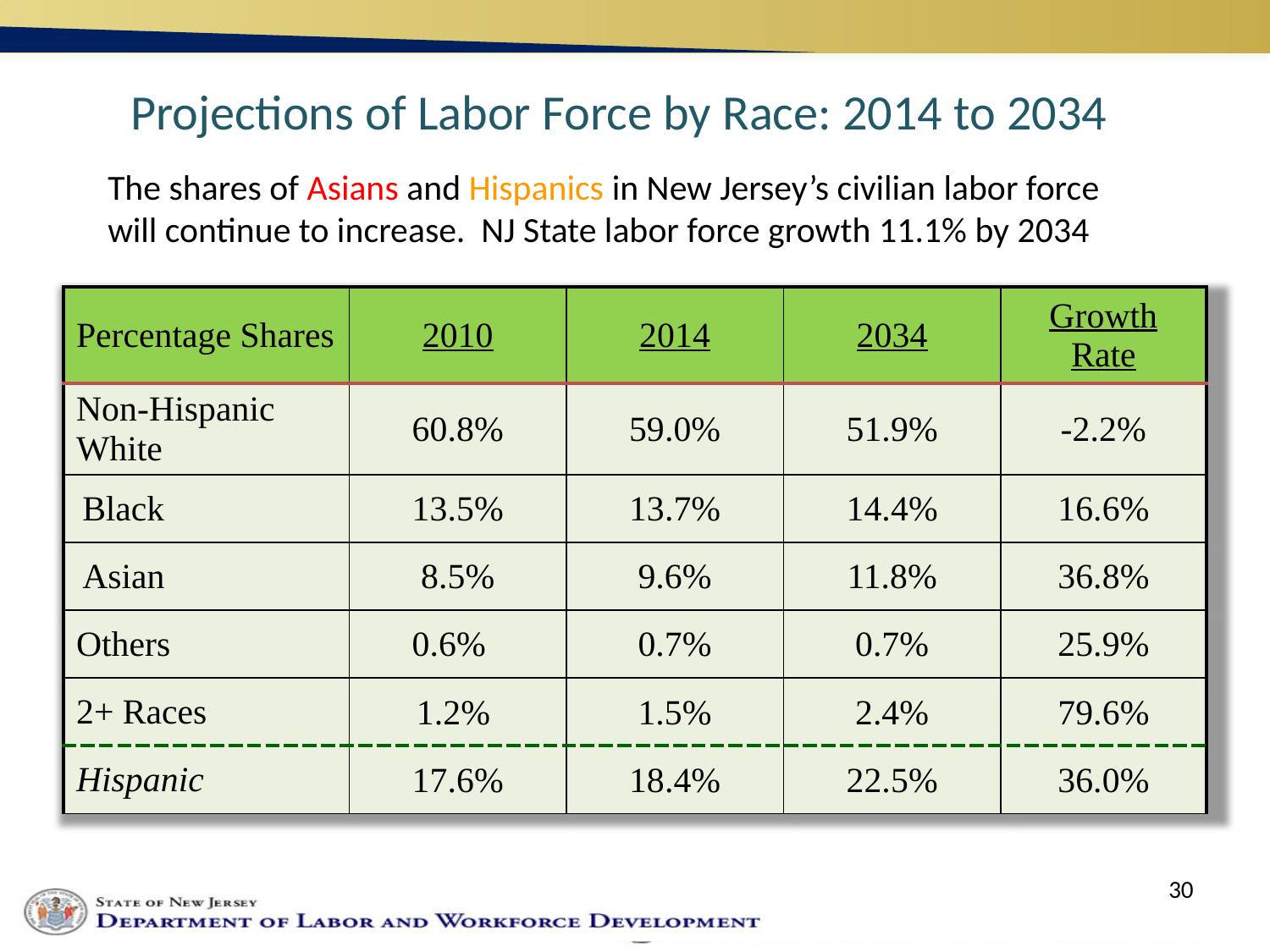

Projections of Labor Force by Race: 2014 to 2034
The shares of Asians and Hispanics in New Jersey’s civilian labor force will continue to increase.  NJ State labor force growth 11.1% by 2034
| Percentage Shares | 2010 | 2014 | 2034 | Growth Rate |
| --- | --- | --- | --- | --- |
| Non-Hispanic White | 60.8% | 59.0% | 51.9% | -2.2% |
| Black | 13.5% | 13.7% | 14.4% | 16.6% |
| Asian | 8.5% | 9.6% | 11.8% | 36.8% |
| Others | 0.6% | 0.7% | 0.7% | 25.9% |
| 2+ Races | 1.2% | 1.5% | 2.4% | 79.6% |
| Hispanic | 17.6% | 18.4% | 22.5% | 36.0% |
30